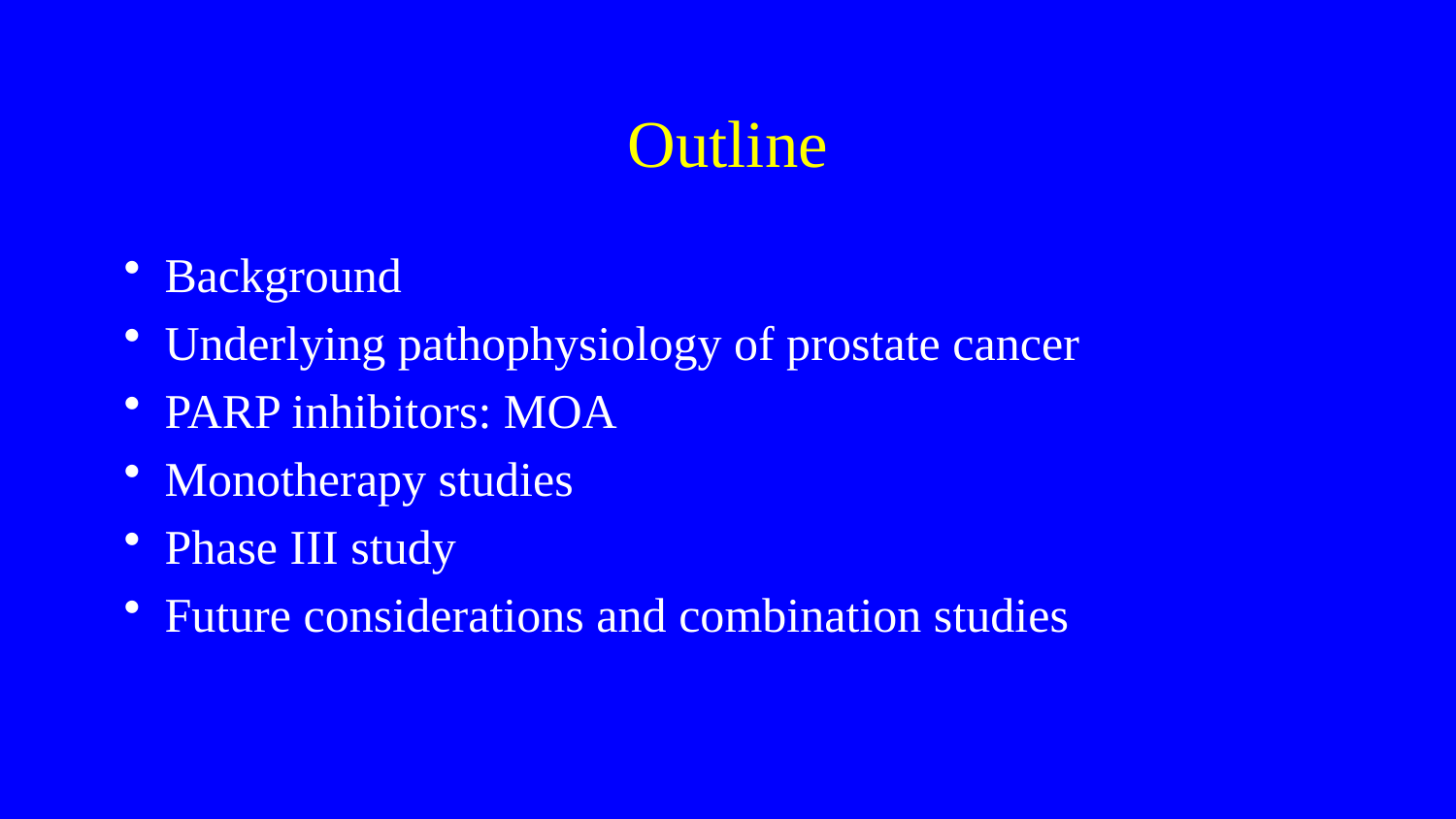

# Outline
Background
Underlying pathophysiology of prostate cancer
PARP inhibitors: MOA
Monotherapy studies
Phase III study
Future considerations and combination studies